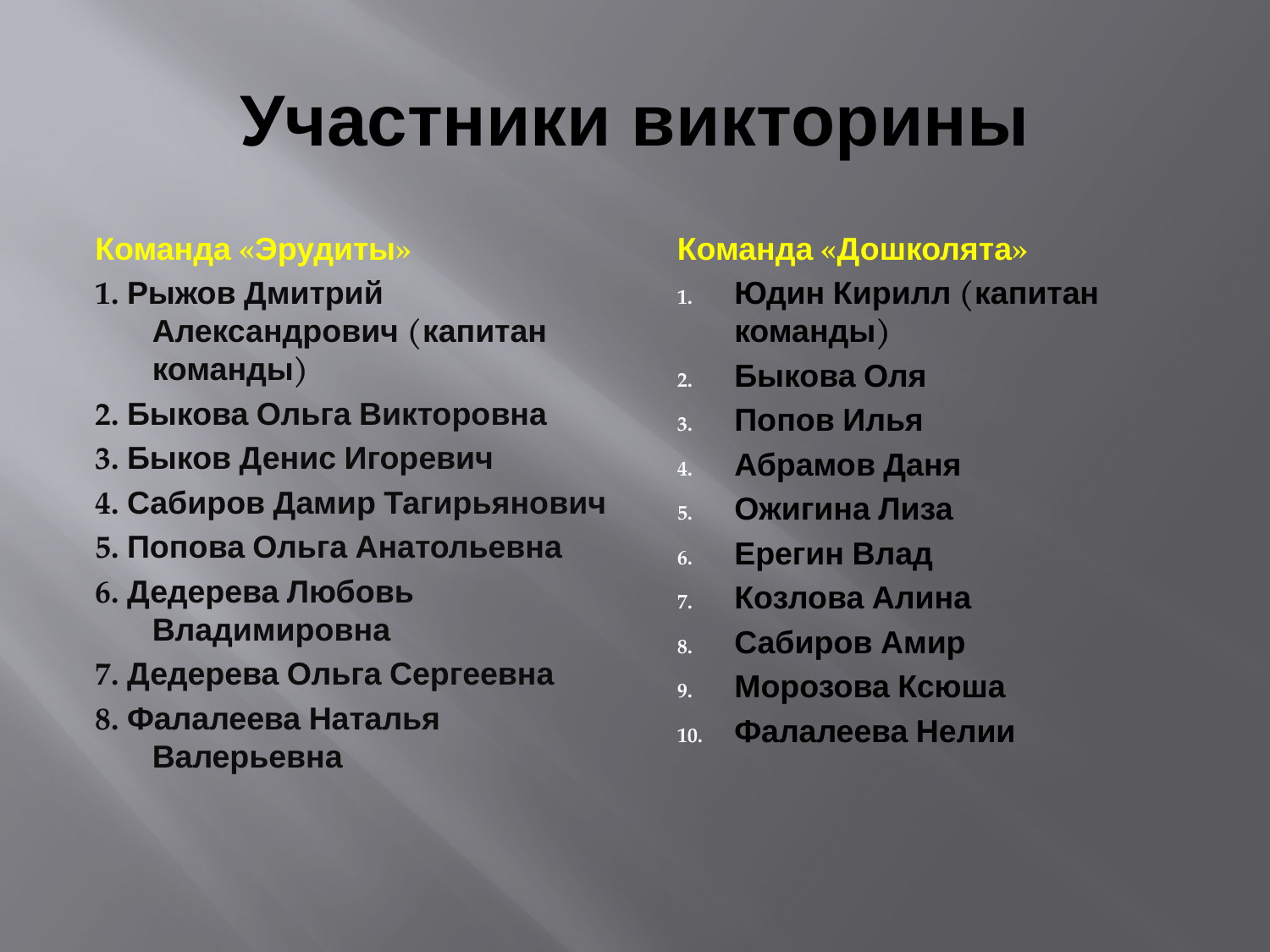

# Участники викторины
Команда «Эрудиты»
1. Рыжов Дмитрий Александрович (капитан команды)
2. Быкова Ольга Викторовна
3. Быков Денис Игоревич
4. Сабиров Дамир Тагирьянович
5. Попова Ольга Анатольевна
6. Дедерева Любовь Владимировна
7. Дедерева Ольга Сергеевна
8. Фалалеева Наталья Валерьевна
Команда «Дошколята»
Юдин Кирилл (капитан команды)
Быкова Оля
Попов Илья
Абрамов Даня
Ожигина Лиза
Ерегин Влад
Козлова Алина
Сабиров Амир
Морозова Ксюша
Фалалеева Нелии